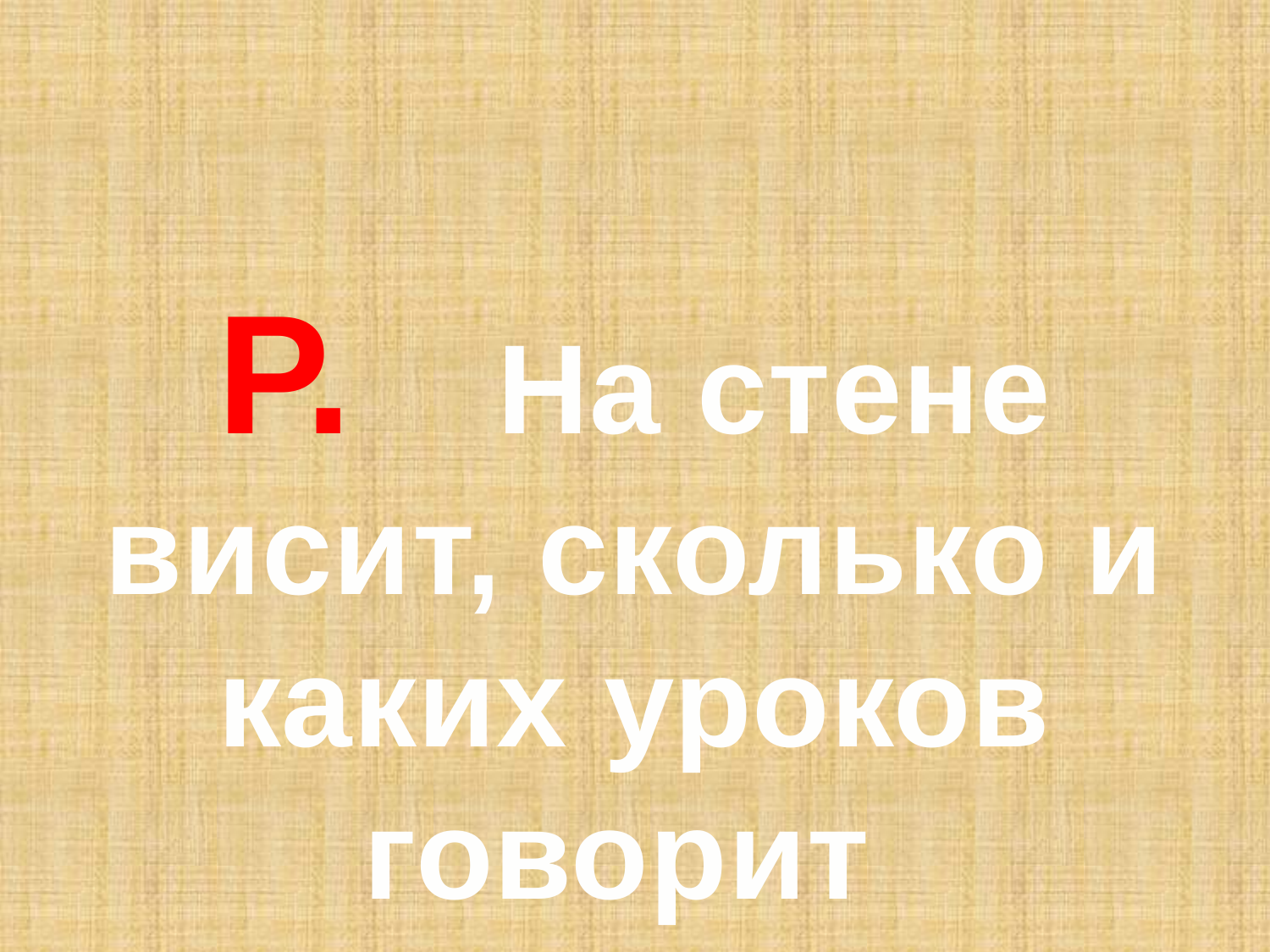

Р.   На стене висит, сколько и каких уроков говорит